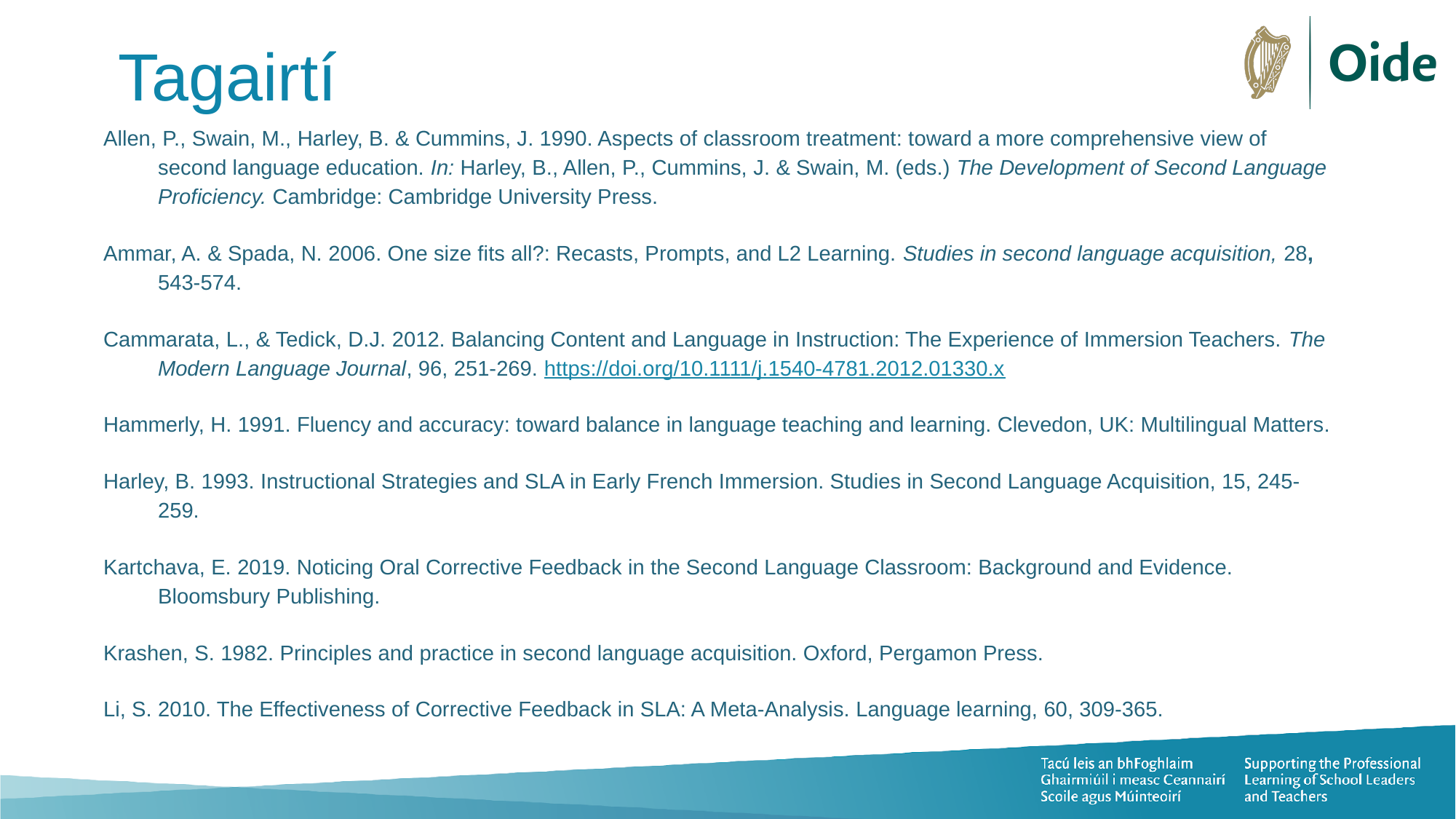

# Tagairtí
Allen, P., Swain, M., Harley, B. & Cummins, J. 1990. Aspects of classroom treatment: toward a more comprehensive view of second language education. In: Harley, B., Allen, P., Cummins, J. & Swain, M. (eds.) The Development of Second Language Proficiency. Cambridge: Cambridge University Press.
Ammar, A. & Spada, N. 2006. One size fits all?: Recasts, Prompts, and L2 Learning. Studies in second language acquisition, 28, 543-574.
Cammarata, L., & Tedick, D.J. 2012. Balancing Content and Language in Instruction: The Experience of Immersion Teachers. The Modern Language Journal, 96, 251-269. https://doi.org/10.1111/j.1540-4781.2012.01330.x
Hammerly, H. 1991. Fluency and accuracy: toward balance in language teaching and learning. Clevedon, UK: Multilingual Matters.
Harley, B. 1993. Instructional Strategies and SLA in Early French Immersion. Studies in Second Language Acquisition, 15, 245-259.
Kartchava, E. 2019. Noticing Oral Corrective Feedback in the Second Language Classroom: Background and Evidence. Bloomsbury Publishing.
Krashen, S. 1982. Principles and practice in second language acquisition. Oxford, Pergamon Press.
Li, S. 2010. The Effectiveness of Corrective Feedback in SLA: A Meta-Analysis. Language learning, 60, 309-365.

.